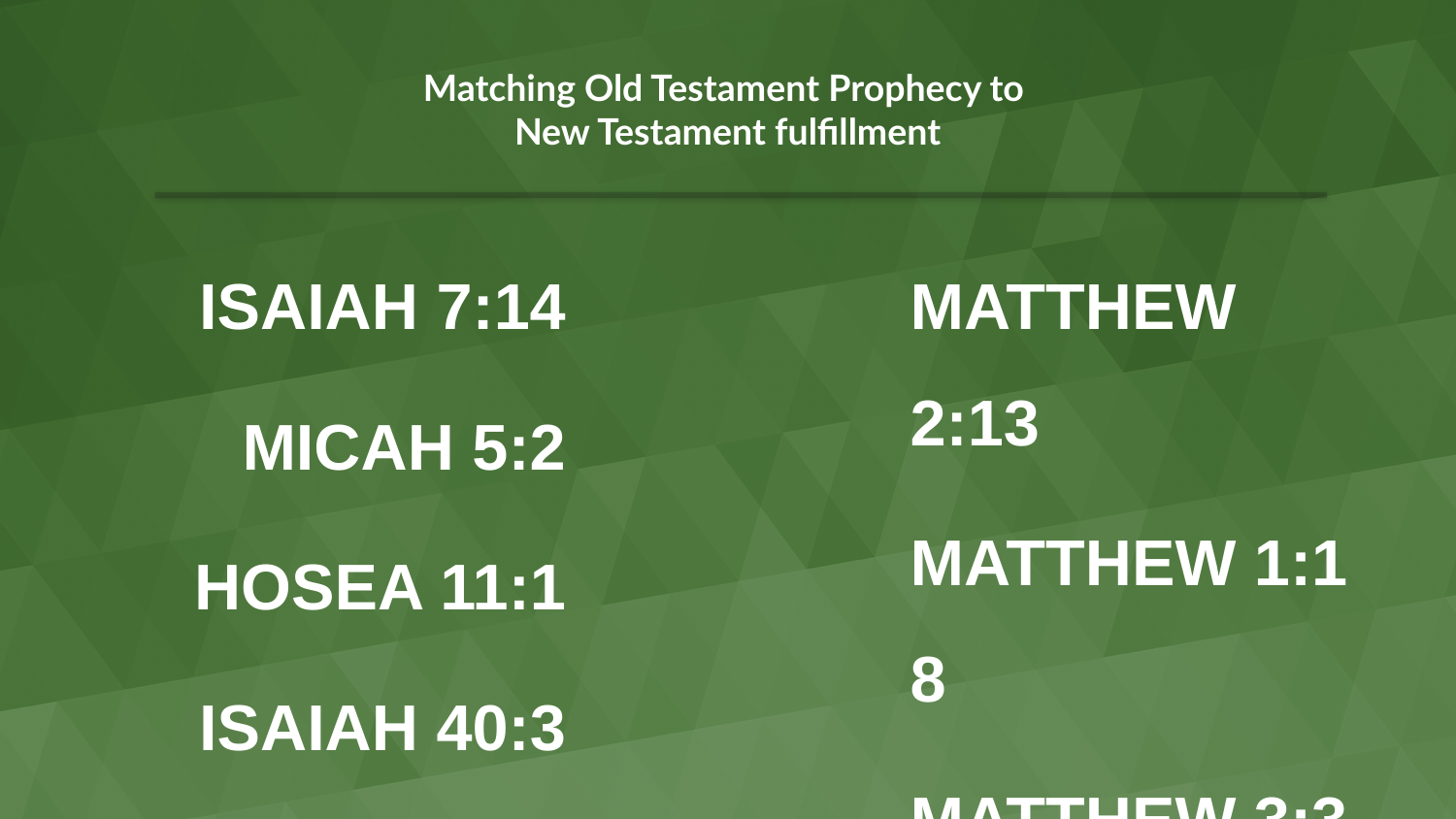

Matching Old Testament Prophecy to
New Testament fulfillment
MATTHEW 2:13
MATTHEW 1:18
MATTHEW 3:3
MATTHEW 2:1
ISAIAH 7:14
MICAH 5:2
HOSEA 11:1
ISAIAH 40:3